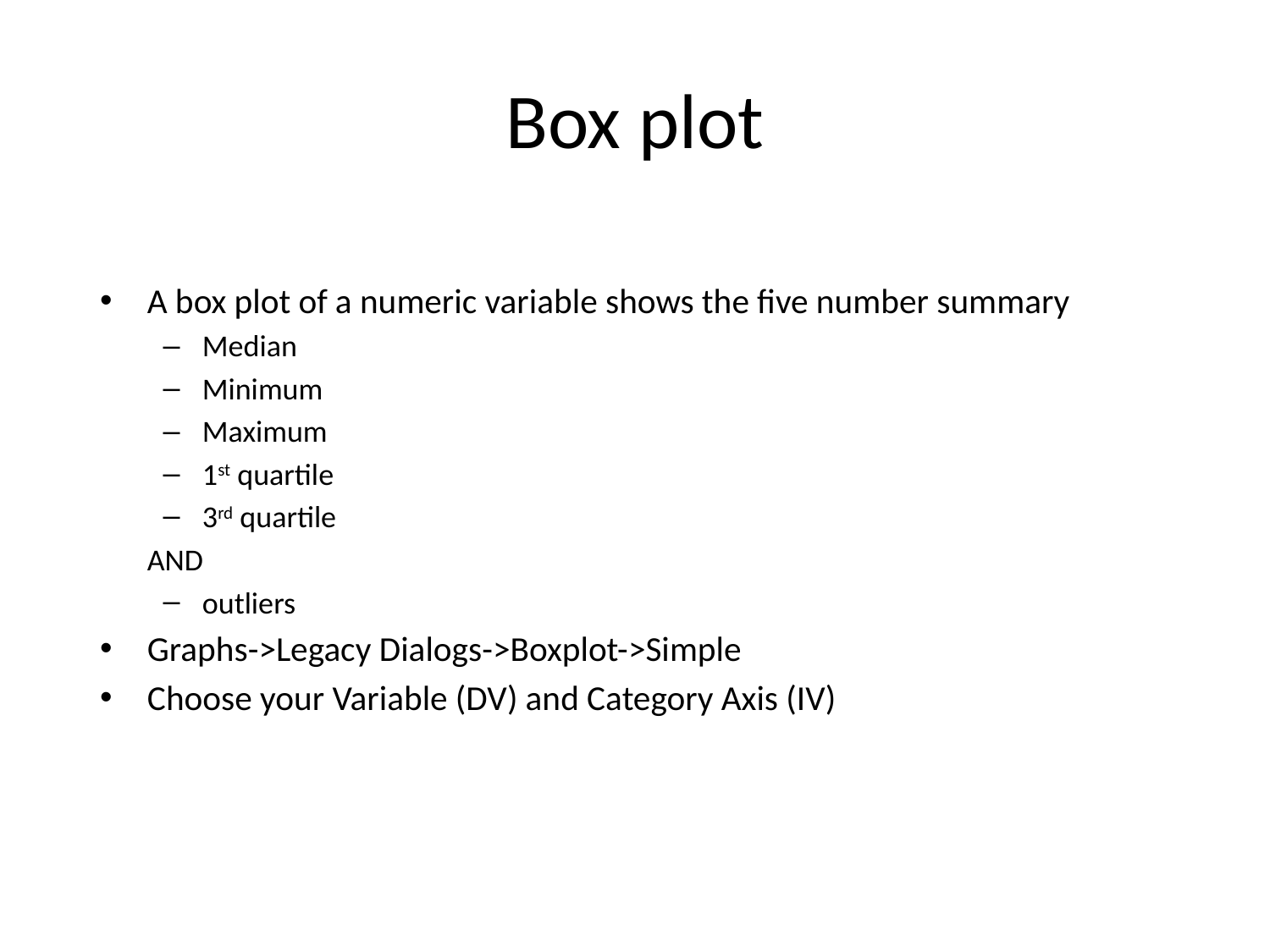

# Box plot
A box plot of a numeric variable shows the five number summary
Median
Minimum
Maximum
1st quartile
3rd quartile
AND
outliers
Graphs->Legacy Dialogs->Boxplot->Simple
Choose your Variable (DV) and Category Axis (IV)